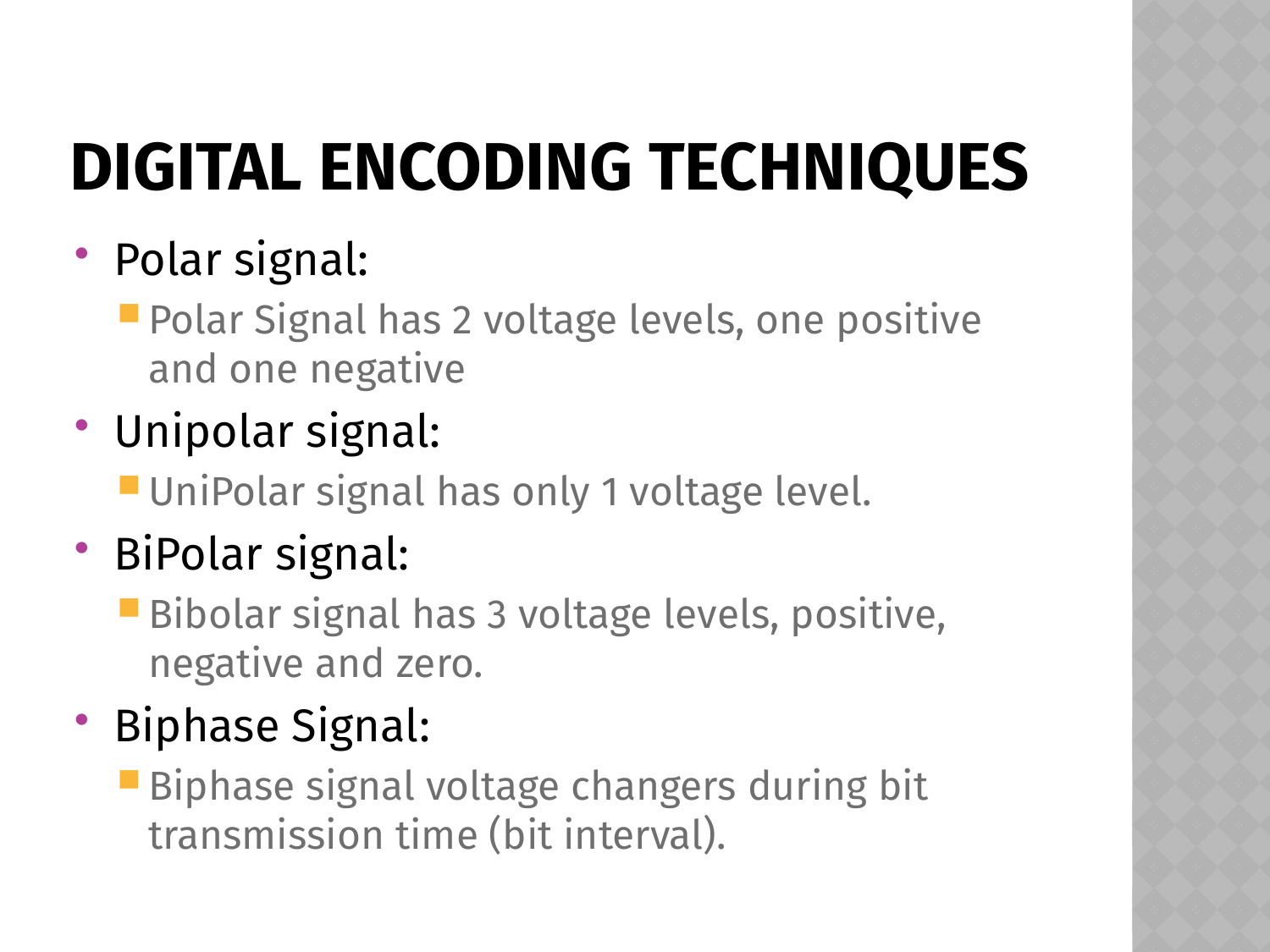

# Digital encoding techniques
Polar signal:
Polar Signal has 2 voltage levels, one positive and one negative
Unipolar signal:
UniPolar signal has only 1 voltage level.
BiPolar signal:
Bibolar signal has 3 voltage levels, positive, negative and zero.
Biphase Signal:
Biphase signal voltage changers during bit transmission time (bit interval).